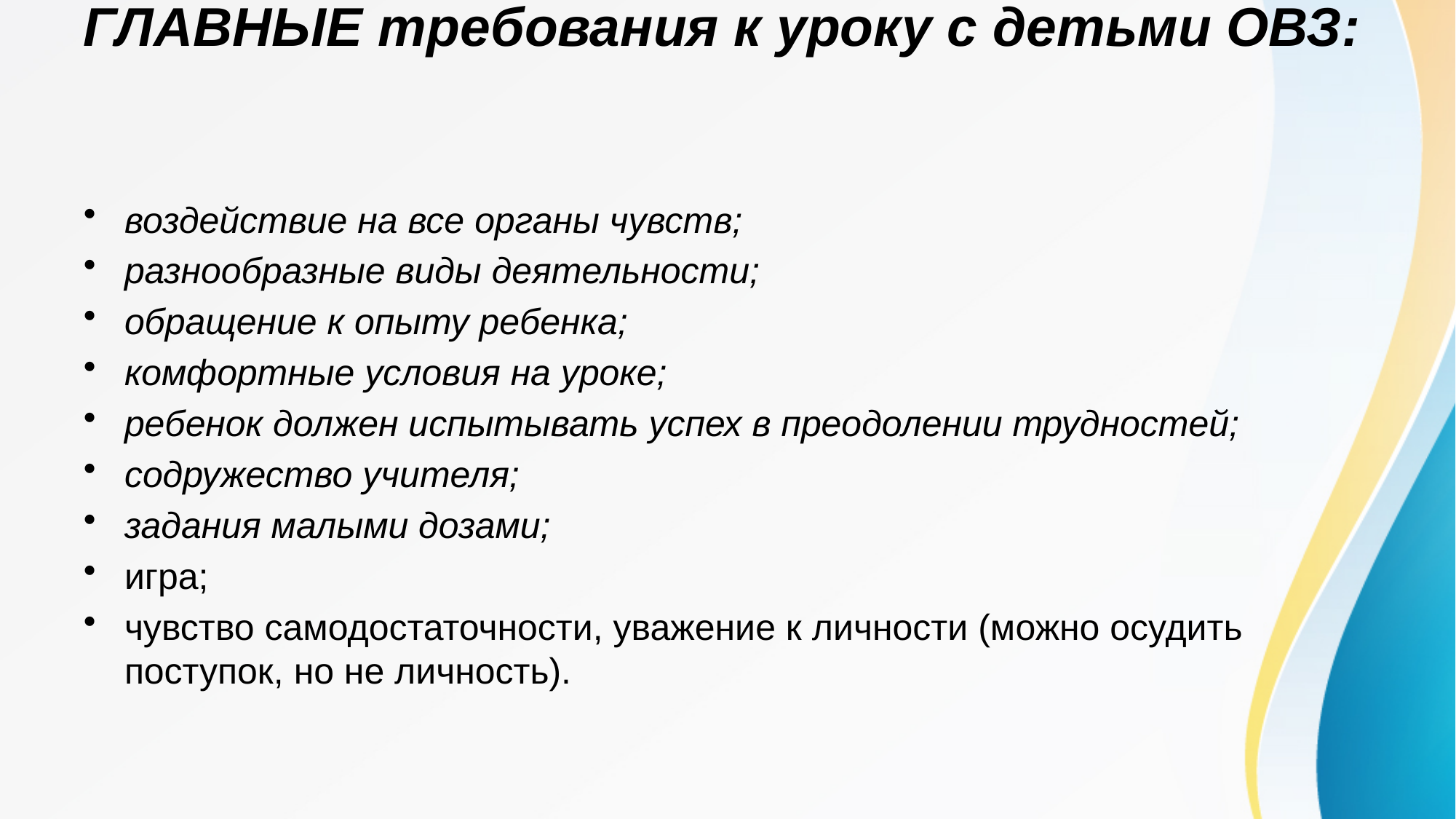

# ГЛАВНЫЕ требования к уроку с детьми ОВЗ:
воздействие на все органы чувств;
разнообразные виды деятельности;
обращение к опыту ребенка;
комфортные условия на уроке;
ребенок должен испытывать успех в преодолении трудностей;
содружество учителя;
задания малыми дозами;
игра;
чувство самодостаточности, уважение к личности (можно осудить поступок, но не личность).